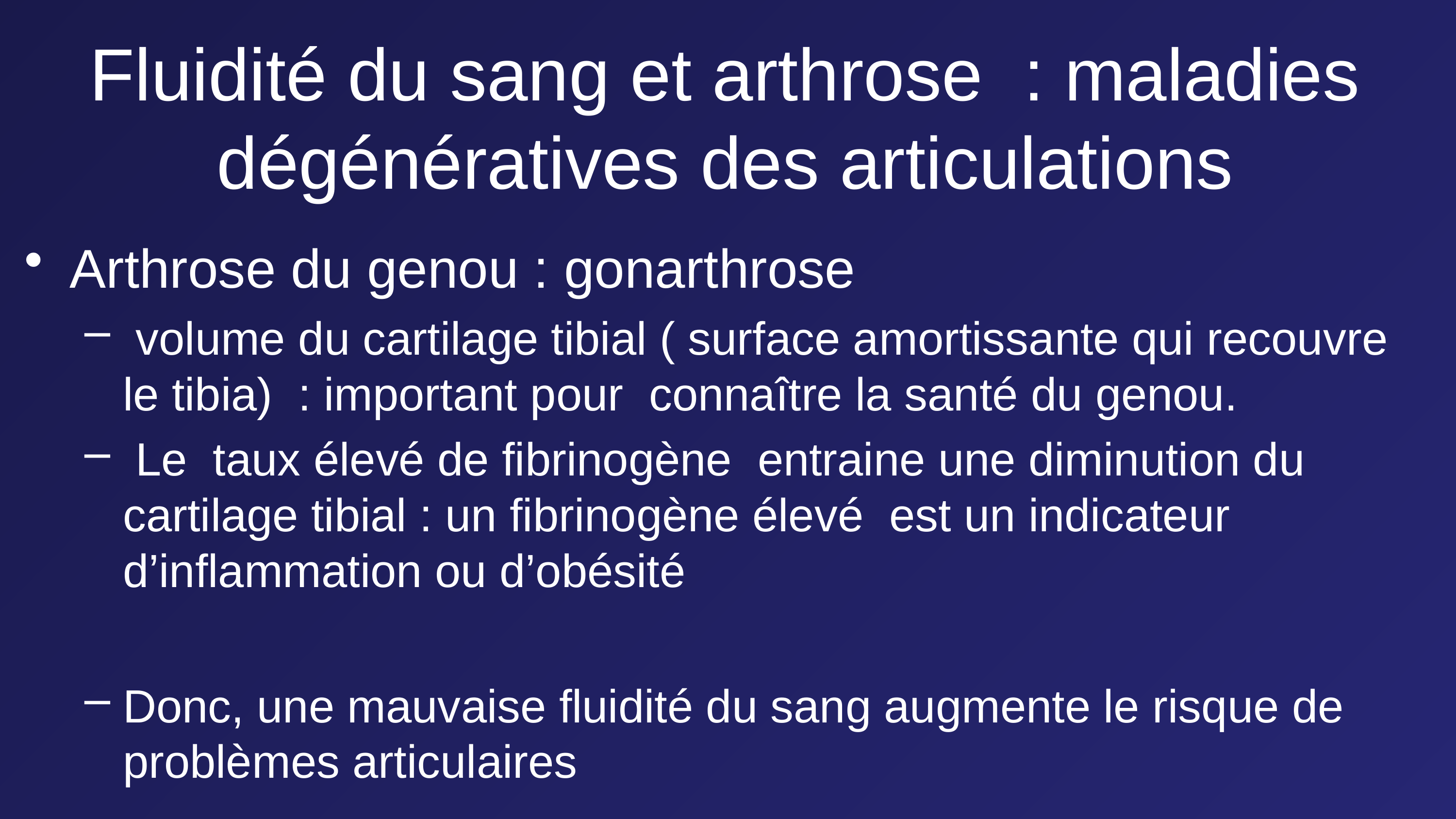

# Fluidité du sang et arthrose  : maladies dégénératives des articulations
Arthrose du genou : gonarthrose
 volume du cartilage tibial ( surface amortissante qui recouvre le tibia)  : important pour  connaître la santé du genou.
 Le  taux élevé de fibrinogène  entraine une diminution du cartilage tibial : un fibrinogène élevé  est un indicateur d’inflammation ou d’obésité

Donc, une mauvaise fluidité du sang augmente le risque de problèmes articulaires